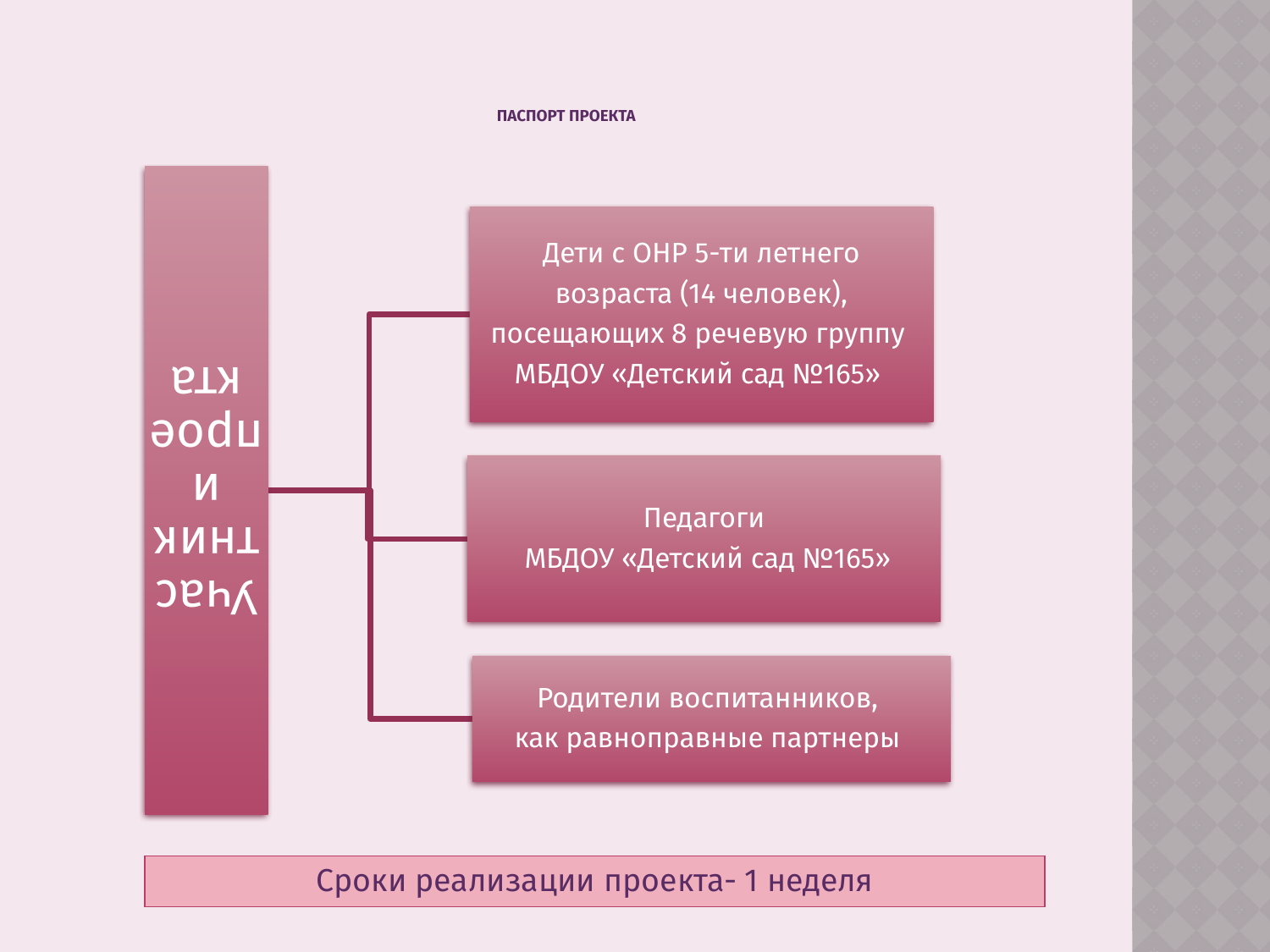

# Паспорт проекта

Участники проекта
Дети с ОНР 5-ти летнего
 возраста (14 человек),
посещающих 8 речевую группу
МБДОУ «Детский сад №165»
Педагоги
 МБДОУ «Детский сад №165»
Родители воспитанников,
как равноправные партнеры
| Сроки реализации проекта- 1 неделя |
| --- |